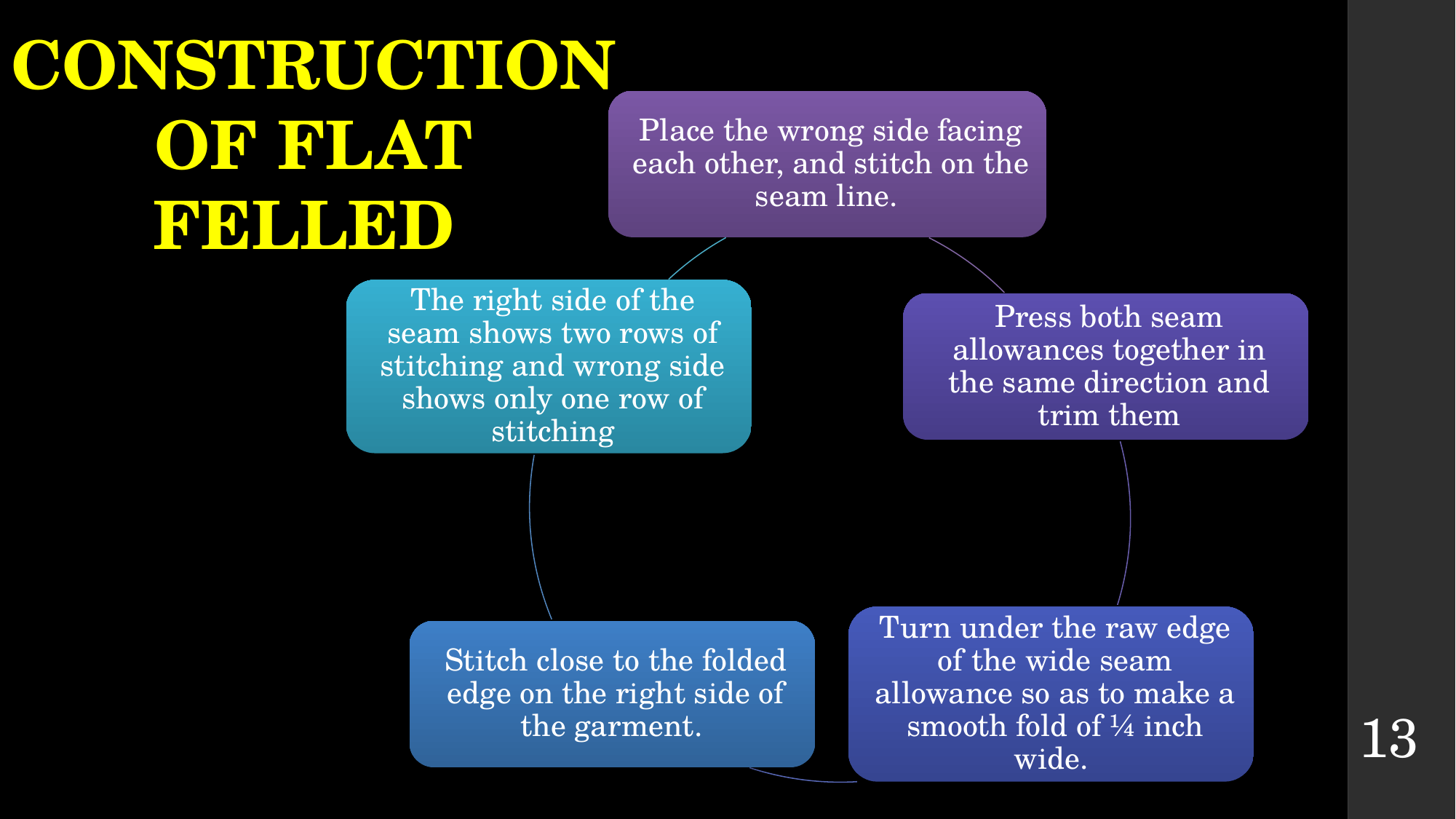

# CONSTRUCTION OF FLAT FELLED
Place the wrong side facing each other, and stitch on the seam line.
Press both seam allowances together in the same direction and trim them
Turn under the raw edge of the wide seam allowance so as to make a smooth fold of ¼ inch wide.
Stitch close to the folded edge on the right side of the garment.
The right side of the seam shows two rows of stitching and wrong side shows only one row of stitching
13